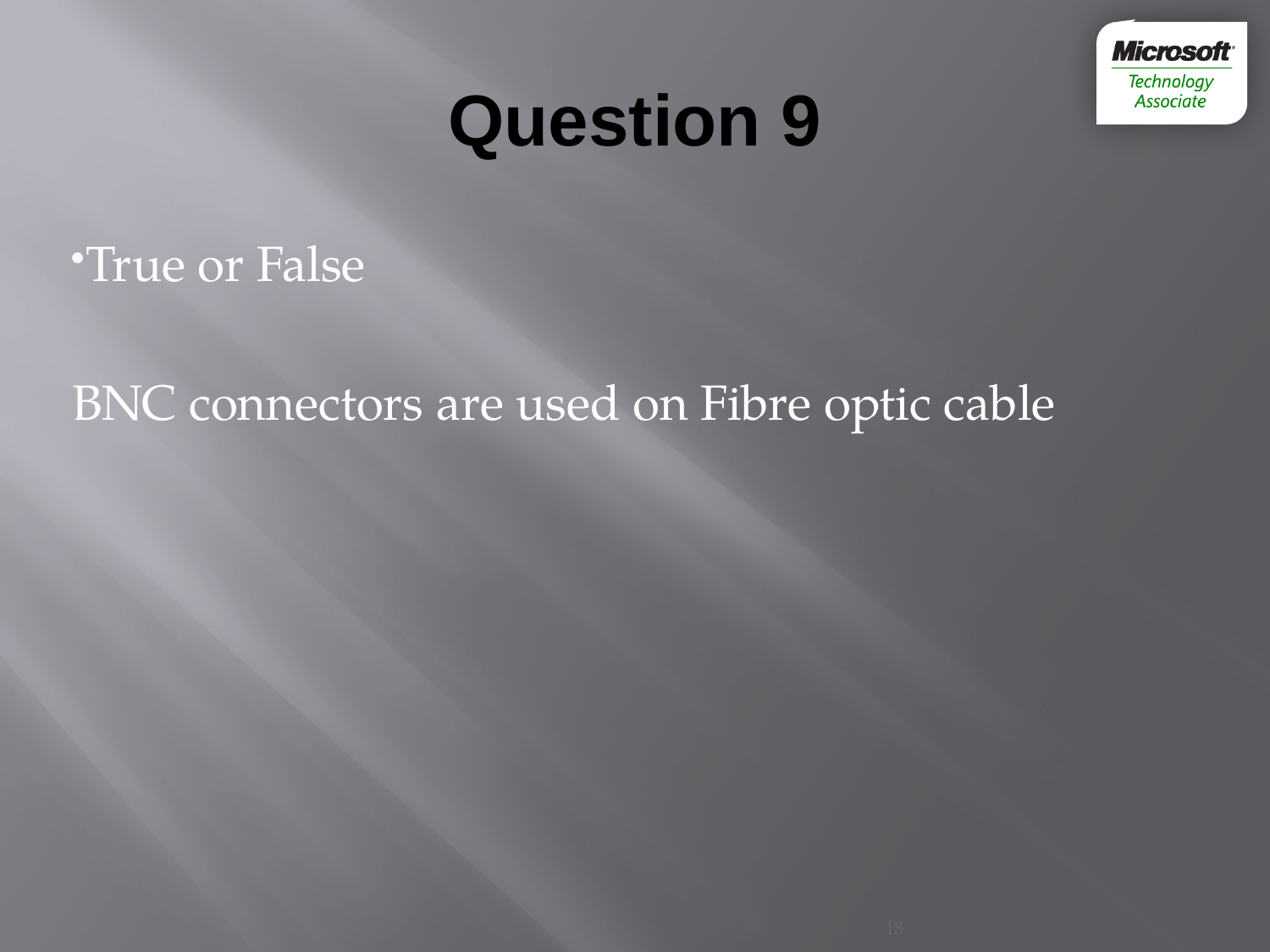

# Question 9
True or False

BNC connectors are used on Fibre optic cable
18